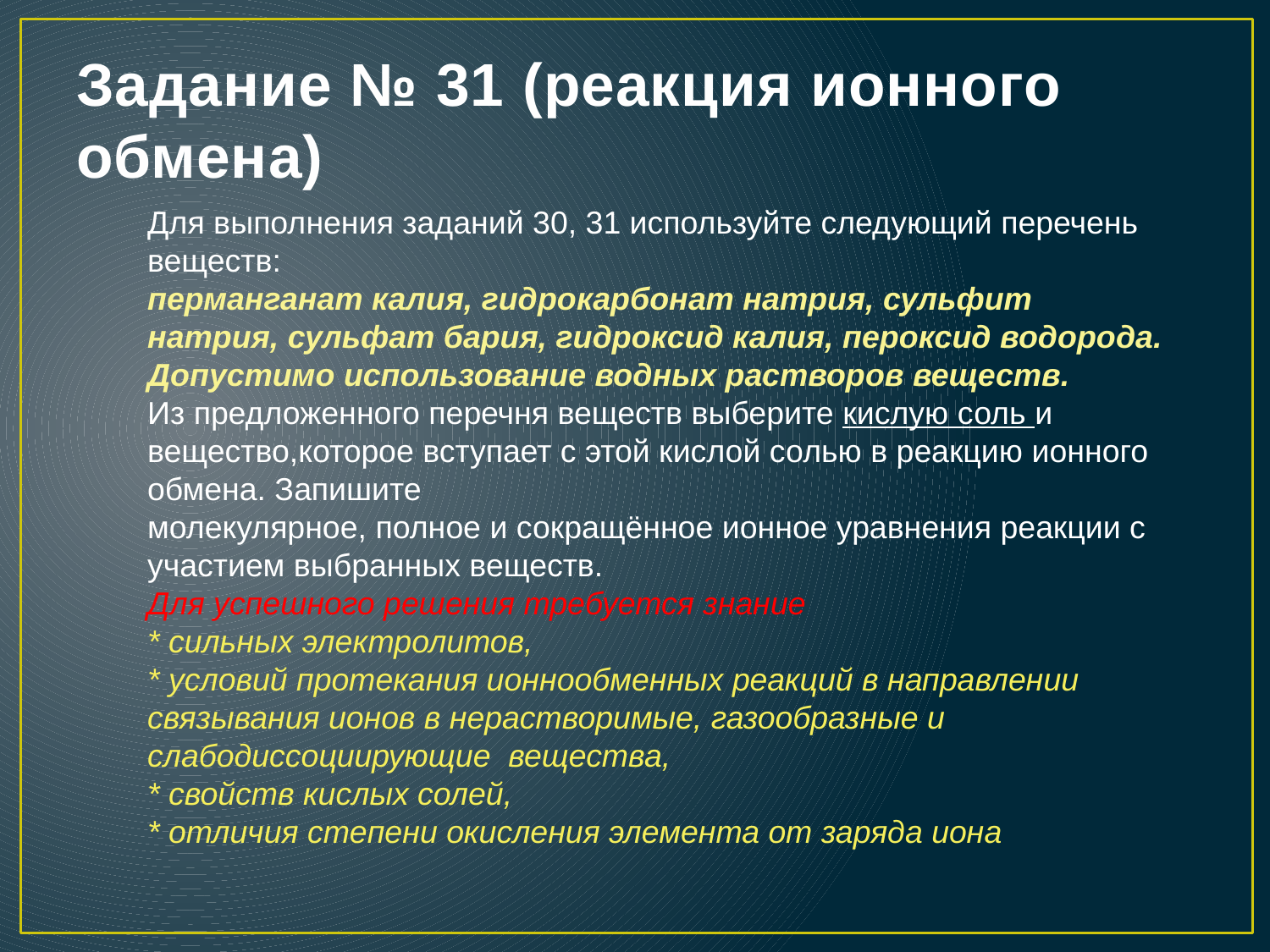

# Задание № 31 (реакция ионного обмена)
Для выполнения заданий 30, 31 используйте следующий перечень веществ:
перманганат калия, гидрокарбонат натрия, сульфит натрия, сульфат бария, гидроксид калия, пероксид водорода. Допустимо использование водных растворов веществ.
Из предложенного перечня веществ выберите кислую соль и вещество,которое вступает с этой кислой солью в реакцию ионного обмена. Запишите
молекулярное, полное и сокращённое ионное уравнения реакции с участием выбранных веществ.
Для успешного решения требуется знание
* сильных электролитов,
* условий протекания ионнообменных реакций в направлении связывания ионов в нерастворимые, газообразные и слабодиссоциирующие  вещества,
* свойств кислых солей,
* отличия степени окисления элемента от заряда иона